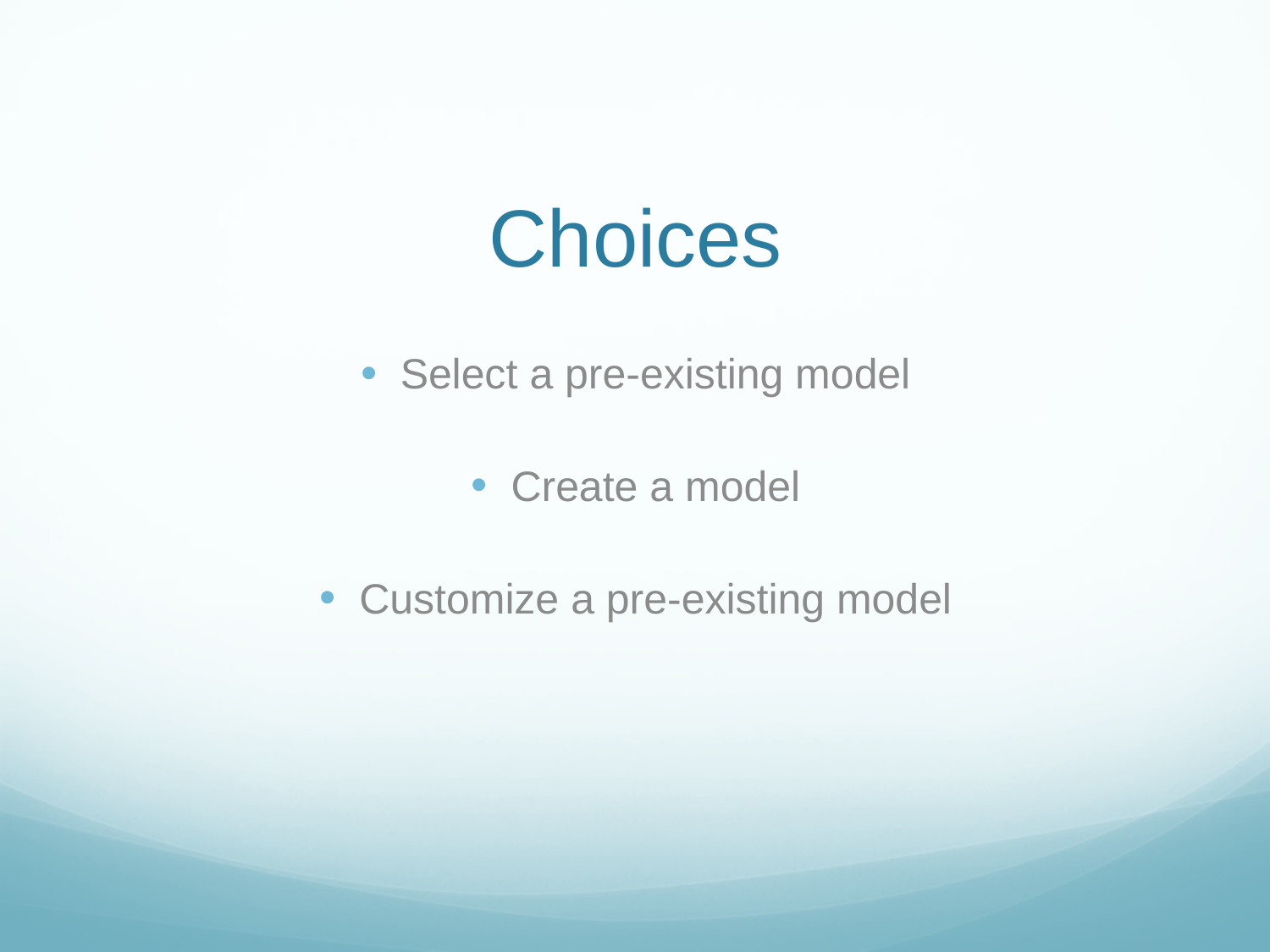

# Choices
Select a pre-existing model

Create a model

Customize a pre-existing model